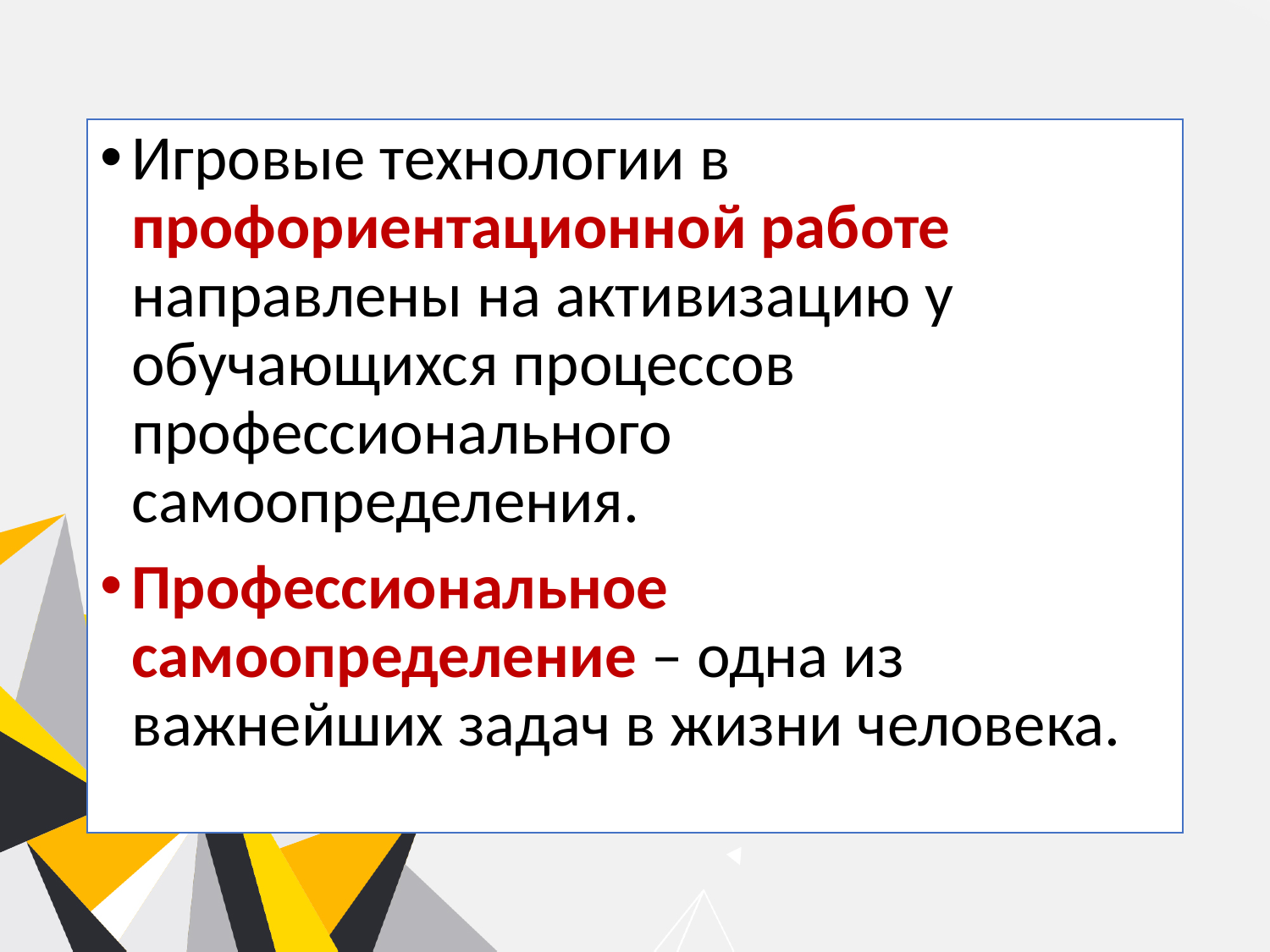

#
Игровые технологии в профориентационной работе направлены на активизацию у обучающихся процессов профессионального самоопределения.
Профессиональное самоопределение – одна из важнейших задач в жизни человека.